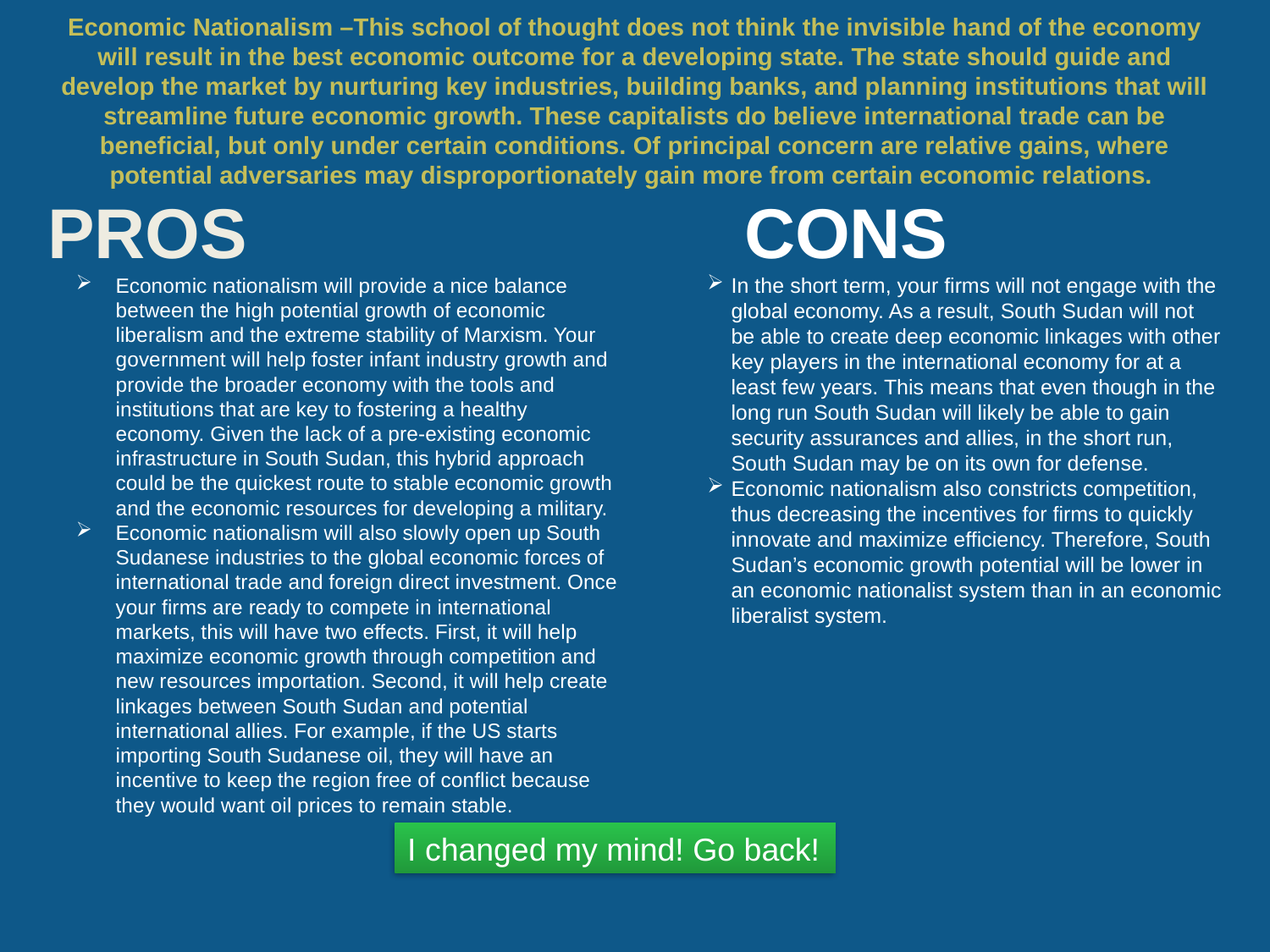

# Economic Nationalism –This school of thought does not think the invisible hand of the economy will result in the best economic outcome for a developing state. The state should guide and develop the market by nurturing key industries, building banks, and planning institutions that will streamline future economic growth. These capitalists do believe international trade can be beneficial, but only under certain conditions. Of principal concern are relative gains, where potential adversaries may disproportionately gain more from certain economic relations.
Economic nationalism will provide a nice balance between the high potential growth of economic liberalism and the extreme stability of Marxism. Your government will help foster infant industry growth and provide the broader economy with the tools and institutions that are key to fostering a healthy economy. Given the lack of a pre-existing economic infrastructure in South Sudan, this hybrid approach could be the quickest route to stable economic growth and the economic resources for developing a military.
Economic nationalism will also slowly open up South Sudanese industries to the global economic forces of international trade and foreign direct investment. Once your firms are ready to compete in international markets, this will have two effects. First, it will help maximize economic growth through competition and new resources importation. Second, it will help create linkages between South Sudan and potential international allies. For example, if the US starts importing South Sudanese oil, they will have an incentive to keep the region free of conflict because they would want oil prices to remain stable.
In the short term, your firms will not engage with the global economy. As a result, South Sudan will not be able to create deep economic linkages with other key players in the international economy for at a least few years. This means that even though in the long run South Sudan will likely be able to gain security assurances and allies, in the short run, South Sudan may be on its own for defense.
Economic nationalism also constricts competition, thus decreasing the incentives for firms to quickly innovate and maximize efficiency. Therefore, South Sudan’s economic growth potential will be lower in an economic nationalist system than in an economic liberalist system.